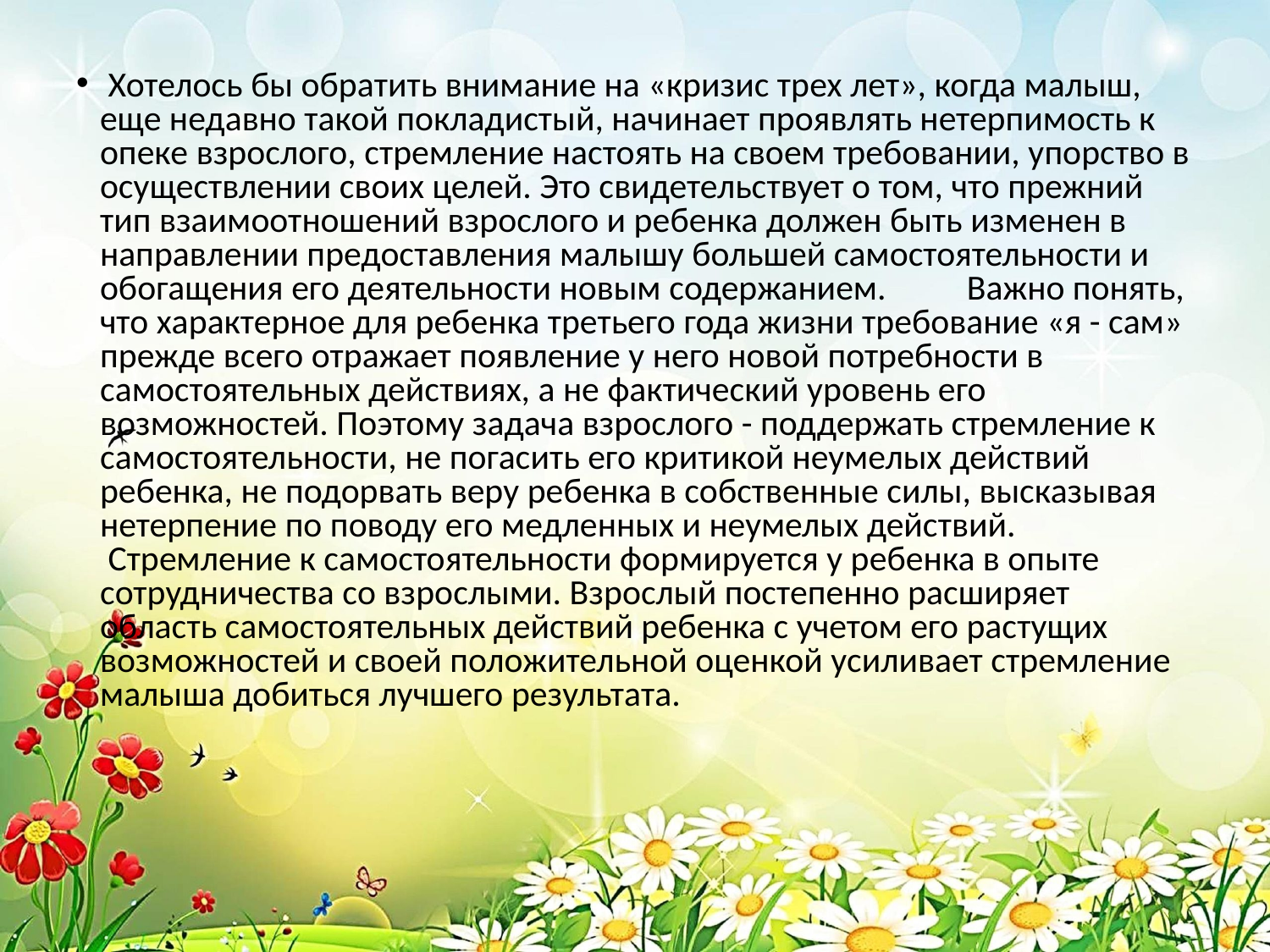

#
 Хотелось бы обратить внимание на «кризис трех лет», когда малыш, еще недавно такой покладистый, начинает проявлять нетерпимость к опеке взрослого, стремление настоять на своем требовании, упорство в осуществлении своих целей. Это свидетельствует о том, что прежний тип взаимоотношений взрослого и ребенка должен быть изменен в направлении предоставления малышу большей самостоятельности и обогащения его деятельности новым содержанием.          Важно понять, что характерное для ребенка третьего года жизни требование «я - сам» прежде всего отражает появление у него новой потребности в самостоятельных действиях, а не фактический уровень его возможностей. Поэтому задача взрослого - поддержать стремление к самостоятельности, не погасить его критикой неумелых действий ребенка, не подорвать веру ребенка в собственные силы, высказывая нетерпение по поводу его медленных и неумелых действий.          Стремление к самостоятельности формируется у ребенка в опыте сотрудничества со взрослыми. Взрослый постепенно расширяет область самостоятельных действий ребенка с учетом его растущих возможностей и своей положительной оценкой усиливает стремление малыша добиться лучшего результата.